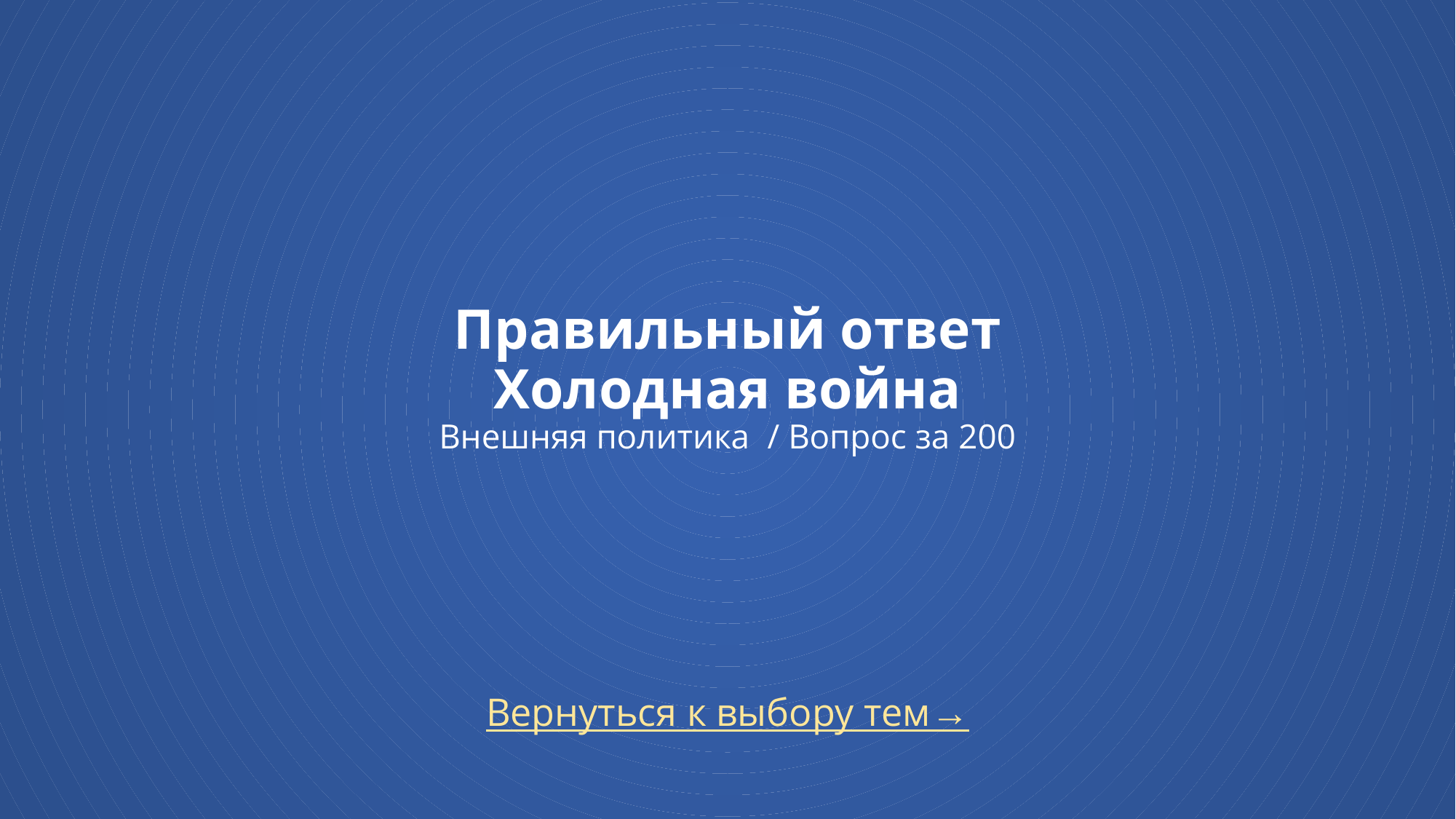

# Правильный ответ Холодная война Внешняя политика  / Вопрос за 200
Вернуться к выбору тем→